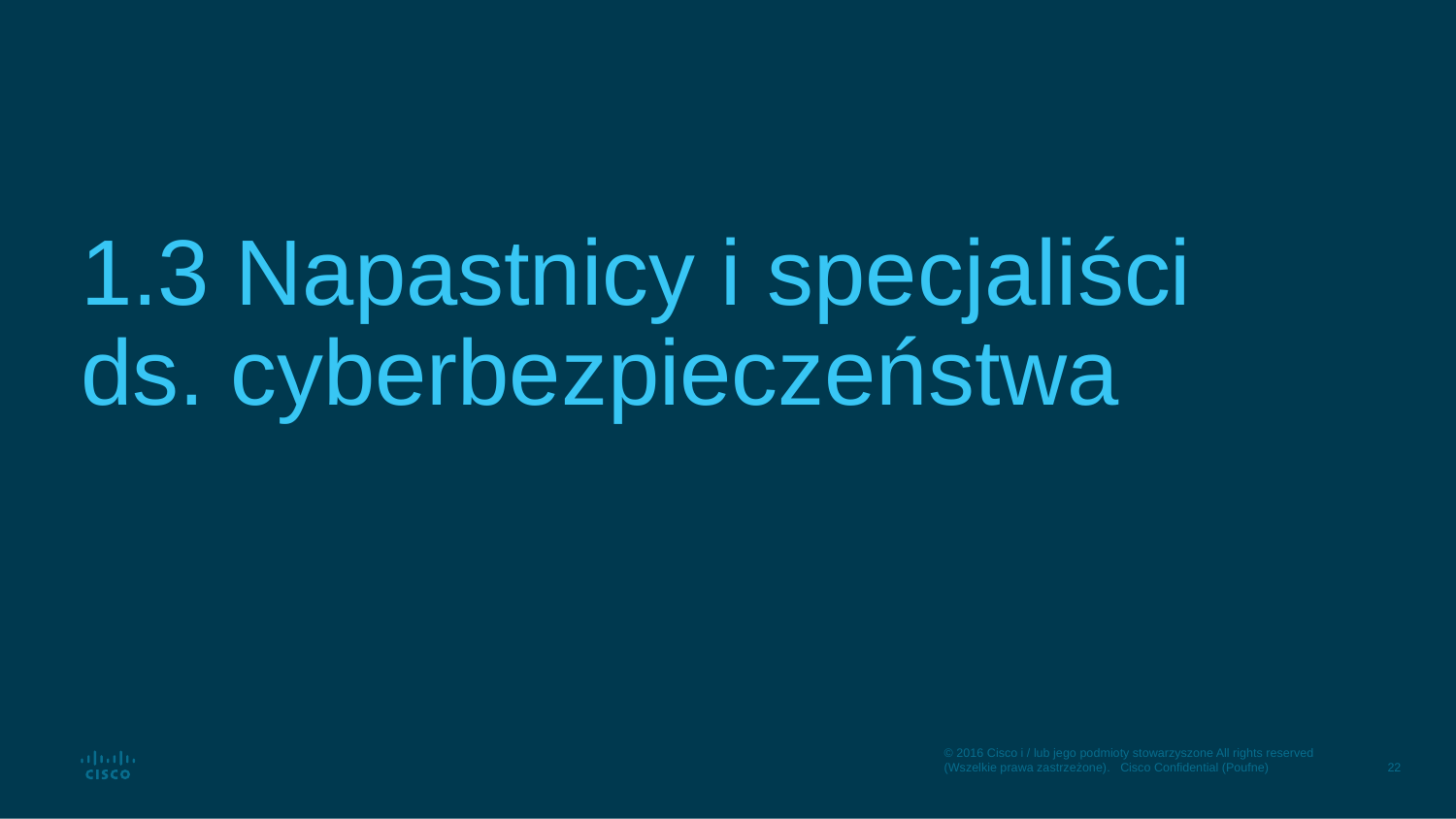

# 1.3 Napastnicy i specjaliści ds. cyberbezpieczeństwa